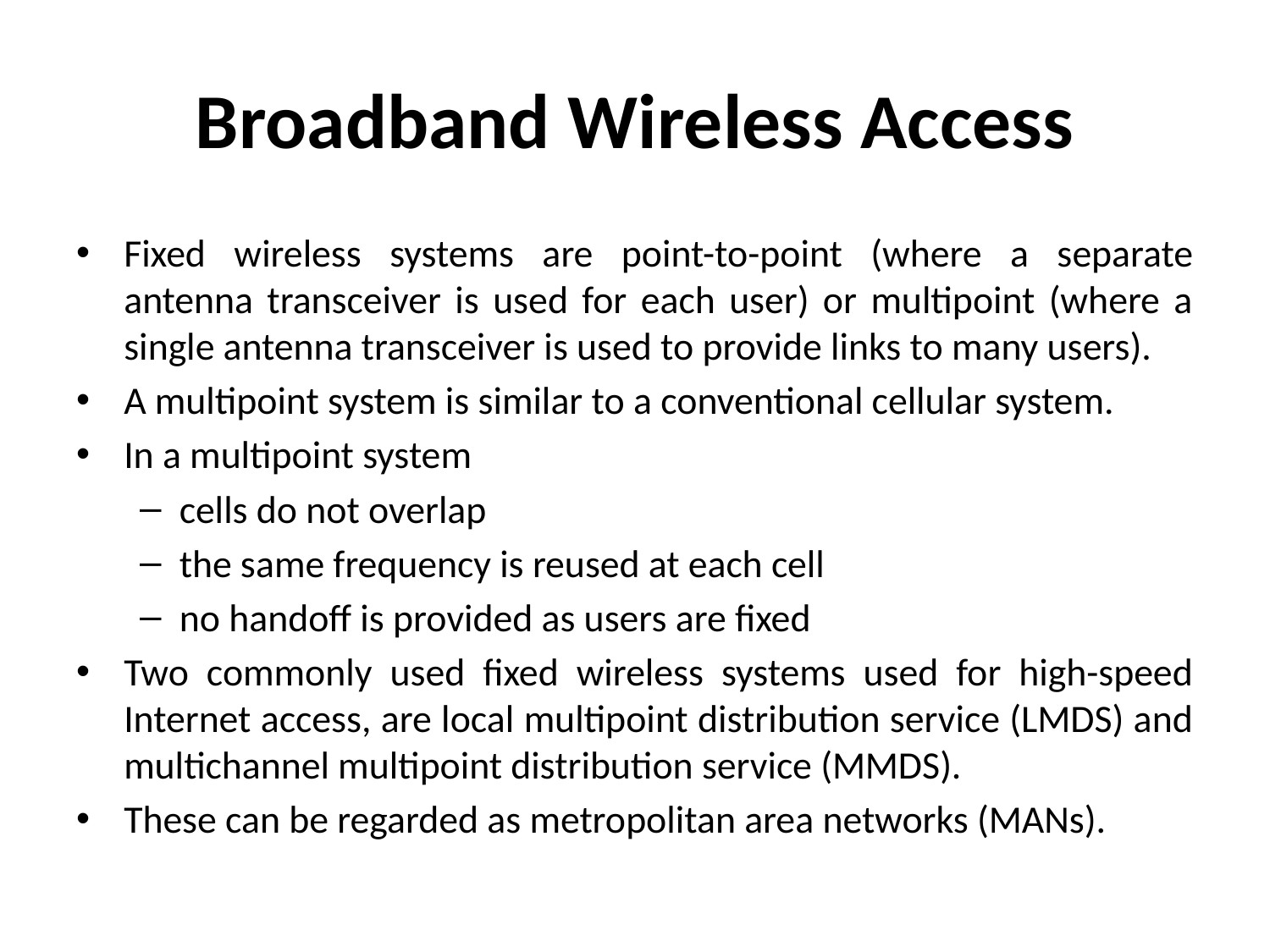

# Broadband Wireless Access
Fixed wireless systems are point-to-point (where a separate antenna transceiver is used for each user) or multipoint (where a single antenna transceiver is used to provide links to many users).
A multipoint system is similar to a conventional cellular system.
In a multipoint system
cells do not overlap
the same frequency is reused at each cell
no handoff is provided as users are fixed
Two commonly used fixed wireless systems used for high-speed Internet access, are local multipoint distribution service (LMDS) and multichannel multipoint distribution service (MMDS).
These can be regarded as metropolitan area networks (MANs).